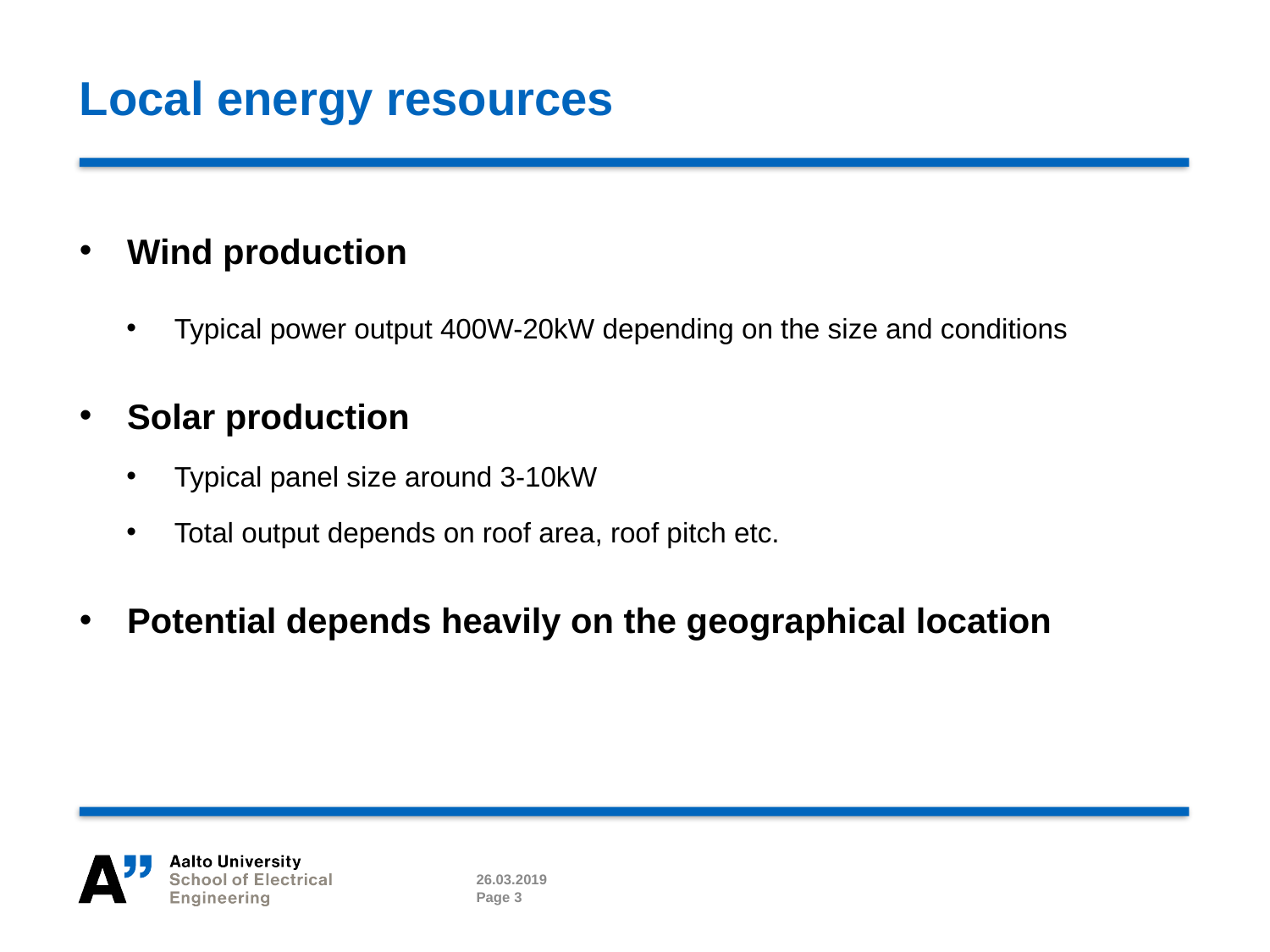

# Local energy resources
Wind production
Typical power output 400W-20kW depending on the size and conditions
Solar production
Typical panel size around 3-10kW
Total output depends on roof area, roof pitch etc.
Potential depends heavily on the geographical location

26.03.2019

Page 3